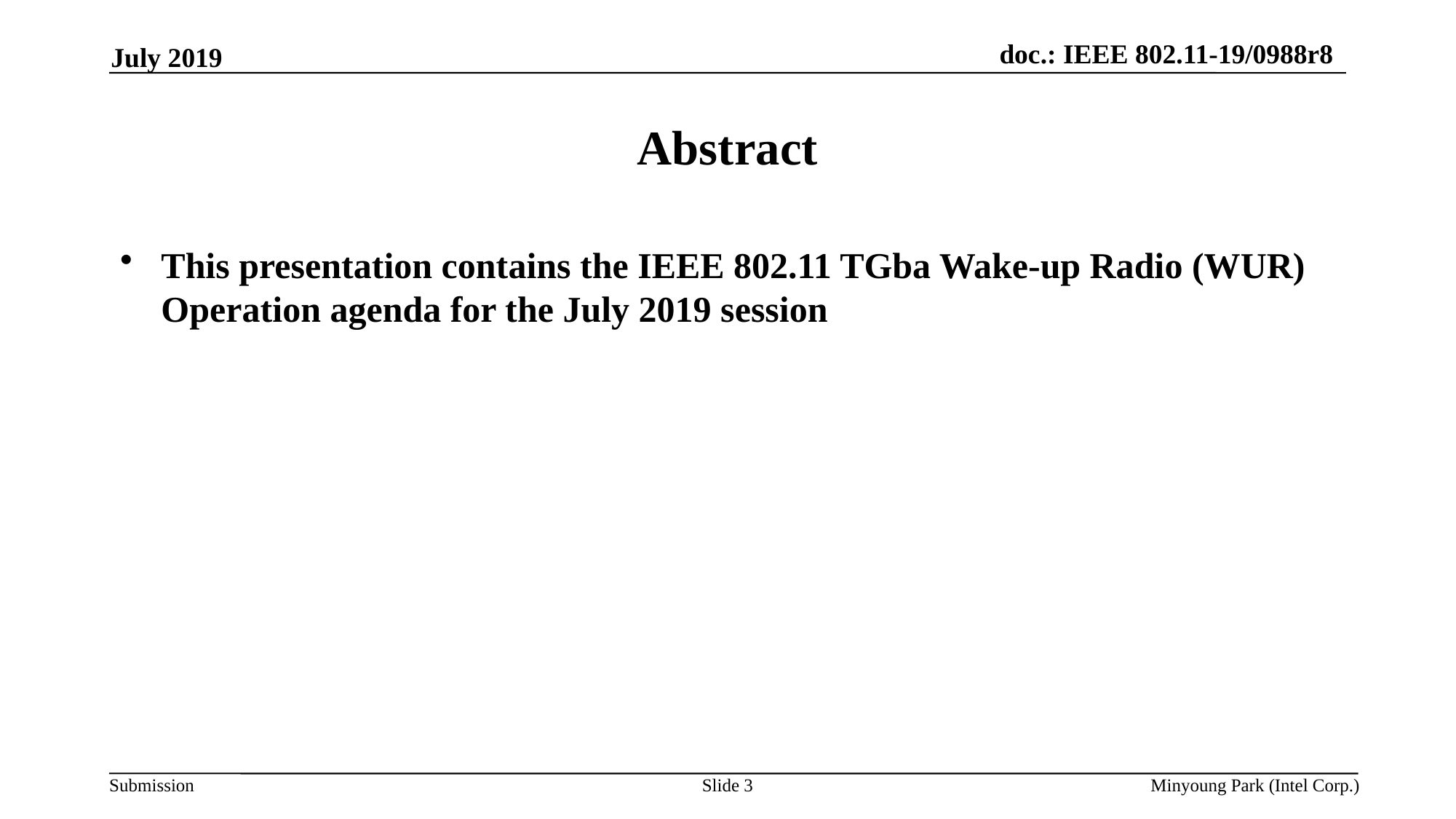

July 2019
# Abstract
This presentation contains the IEEE 802.11 TGba Wake-up Radio (WUR) Operation agenda for the July 2019 session
Slide 3
Minyoung Park (Intel Corp.)